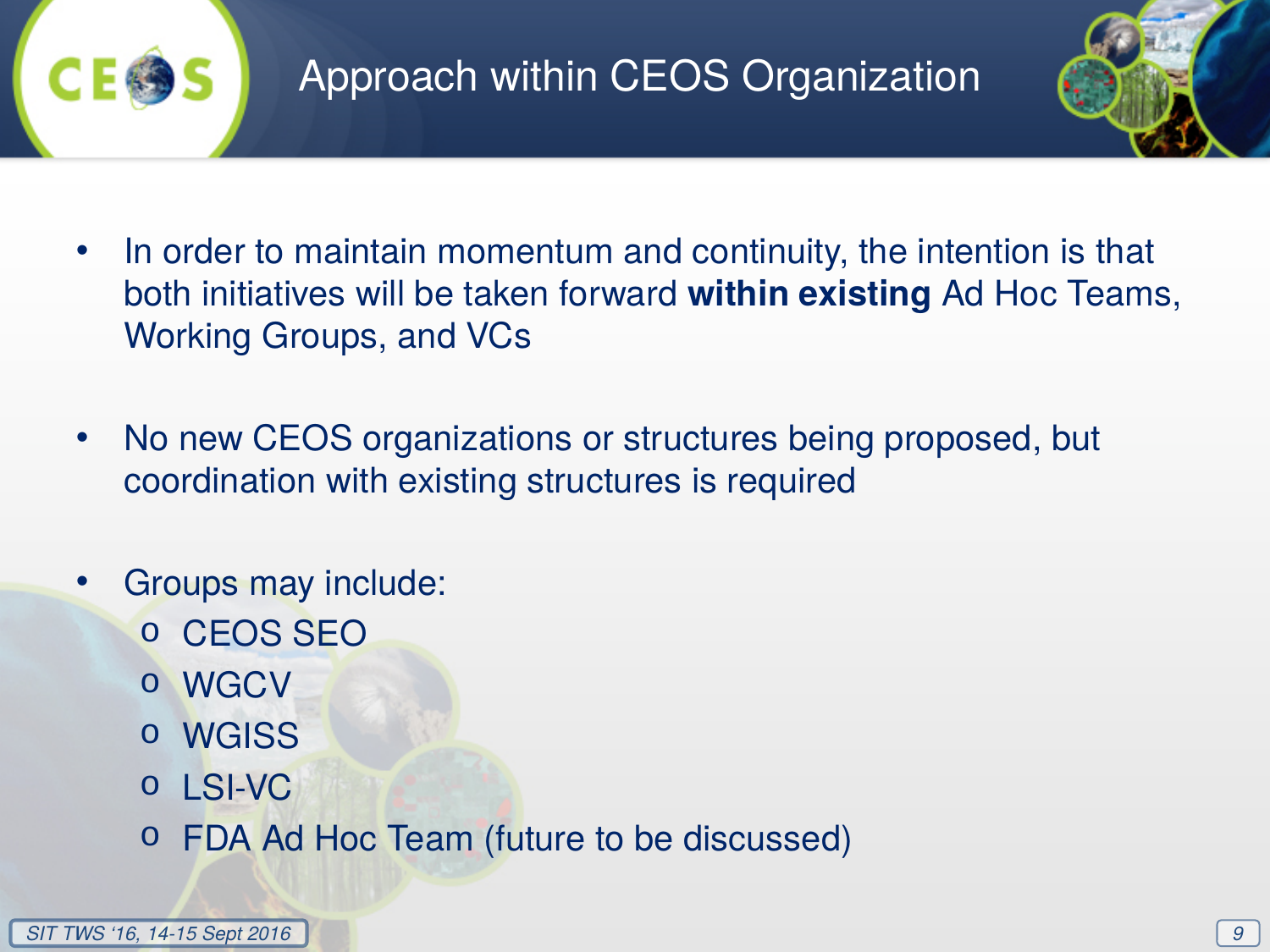

Approach within CEOS Organization
In order to maintain momentum and continuity, the intention is that both initiatives will be taken forward within existing Ad Hoc Teams, Working Groups, and VCs

No new CEOS organizations or structures being proposed, but coordination with existing structures is required

Groups may include:
CEOS SEO
WGCV
WGISS
LSI-VC
FDA Ad Hoc Team (future to be discussed)
9